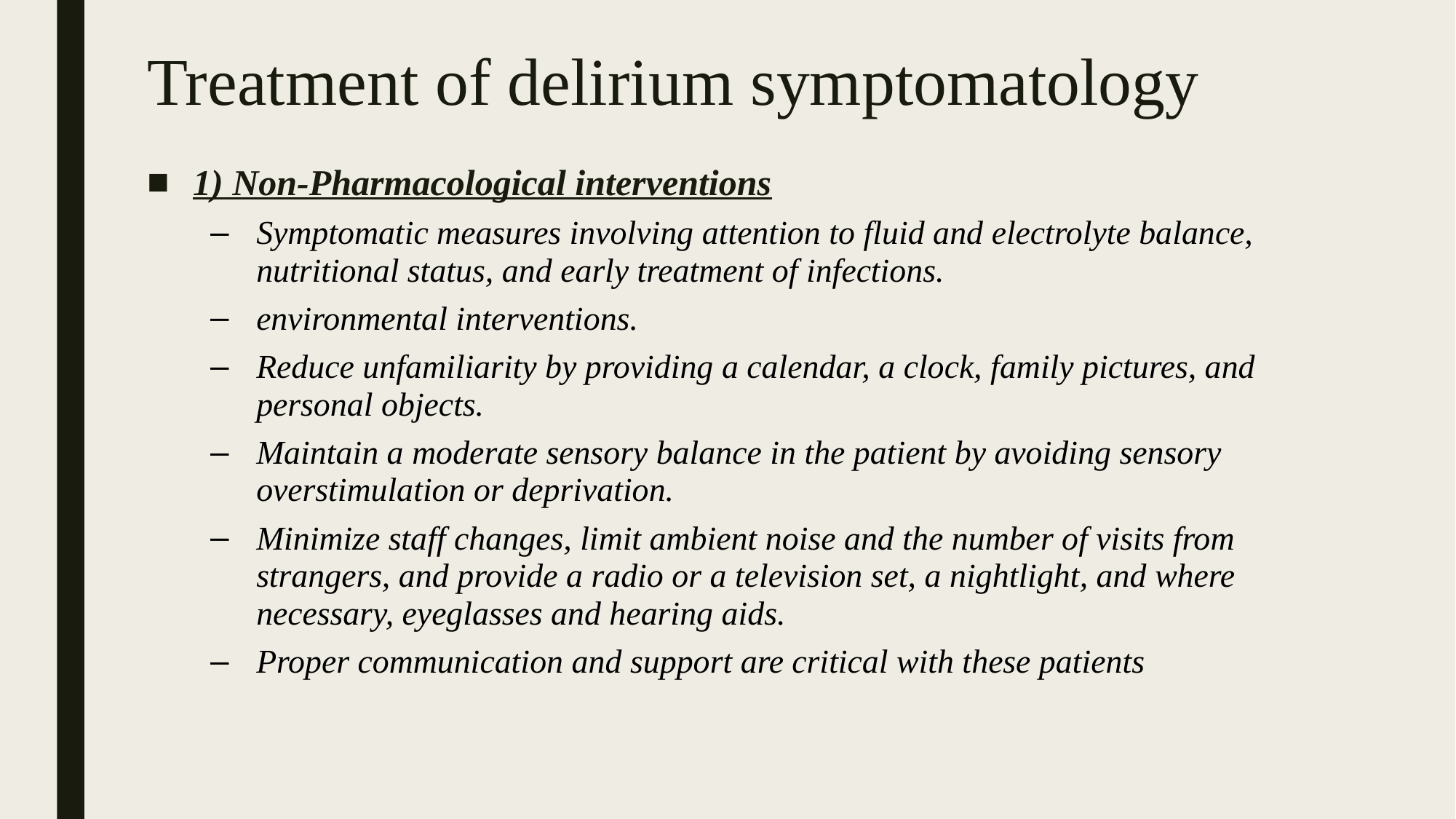

# Treatment of delirium symptomatology
1) Non-Pharmacological interventions
Symptomatic measures involving attention to fluid and electrolyte balance, nutritional status, and early treatment of infections.
environmental interventions.
Reduce unfamiliarity by providing a calendar, a clock, family pictures, and personal objects.
Maintain a moderate sensory balance in the patient by avoiding sensory overstimulation or deprivation.
Minimize staff changes, limit ambient noise and the number of visits from strangers, and provide a radio or a television set, a nightlight, and where necessary, eyeglasses and hearing aids.
Proper communication and support are critical with these patients